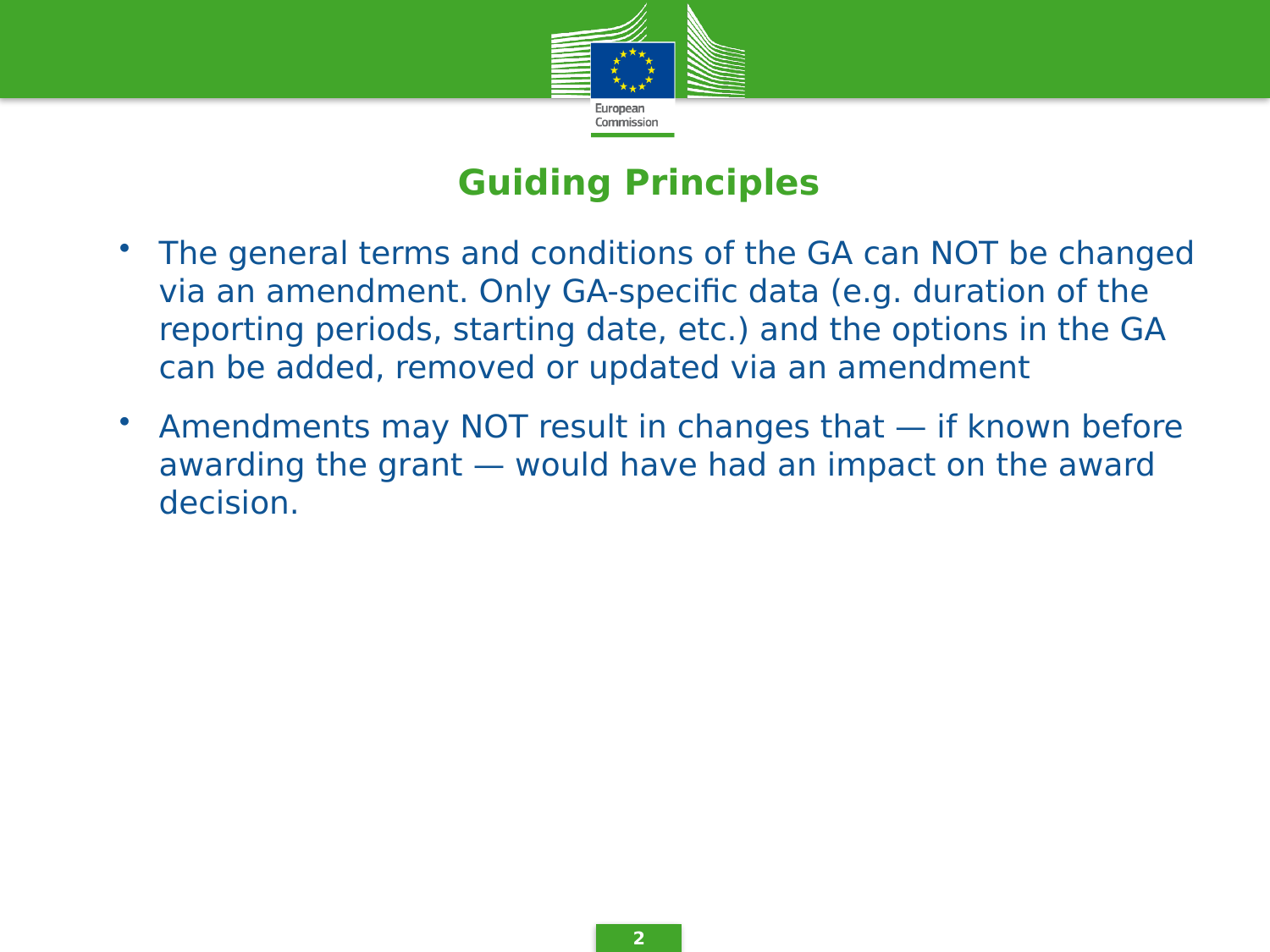

# Guiding Principles
The general terms and conditions of the GA can NOT be changed via an amendment. Only GA-specific data (e.g. duration of the reporting periods, starting date, etc.) and the options in the GA can be added, removed or updated via an amendment
Amendments may NOT result in changes that — if known before awarding the grant — would have had an impact on the award decision.

2